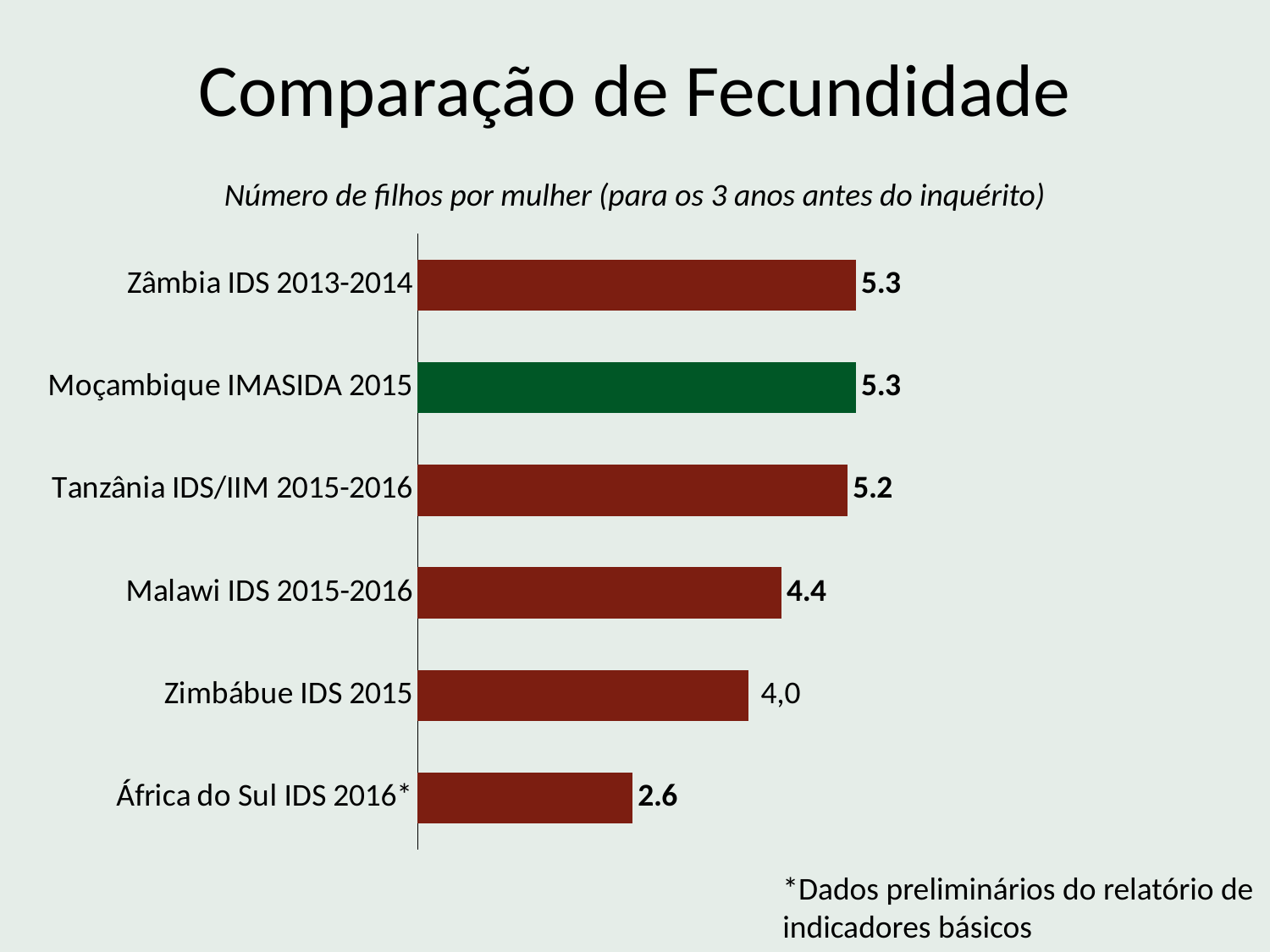

Comparação de Fecundidade

Número de filhos por mulher (para os 3 anos antes do inquérito)

### Chart

| Category | Column1 |
|---|---|
| África do Sul IDS 2016* | 2.6 |
| Zimbábue IDS 2015 | 4.0 |
| Malawi IDS 2015-2016 | 4.4 |
| Tanzânia IDS/IIM 2015-2016 | 5.2 |
| Moçambique IMASIDA 2015 | 5.3 |
| Zâmbia IDS 2013-2014 | 5.3 |
*Dados preliminários do relatório de indicadores básicos